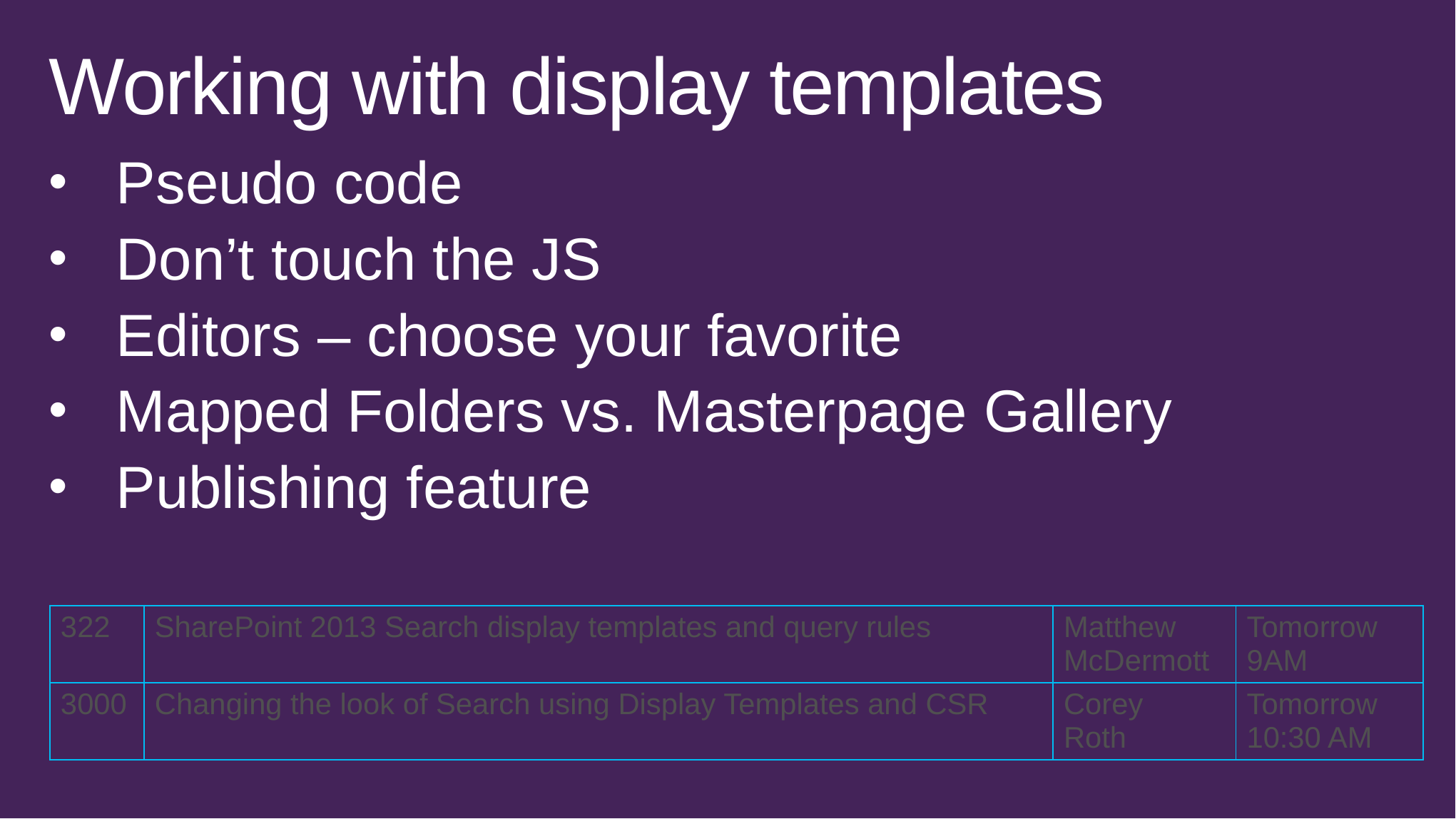

# Working with display templates
Pseudo code
Don’t touch the JS
Editors – choose your favorite
Mapped Folders vs. Masterpage Gallery
Publishing feature
| 322 | SharePoint 2013 Search display templates and query rules | Matthew McDermott | Tomorrow 9AM |
| --- | --- | --- | --- |
| 3000 | Changing the look of Search using Display Templates and CSR | Corey Roth | Tomorrow 10:30 AM |